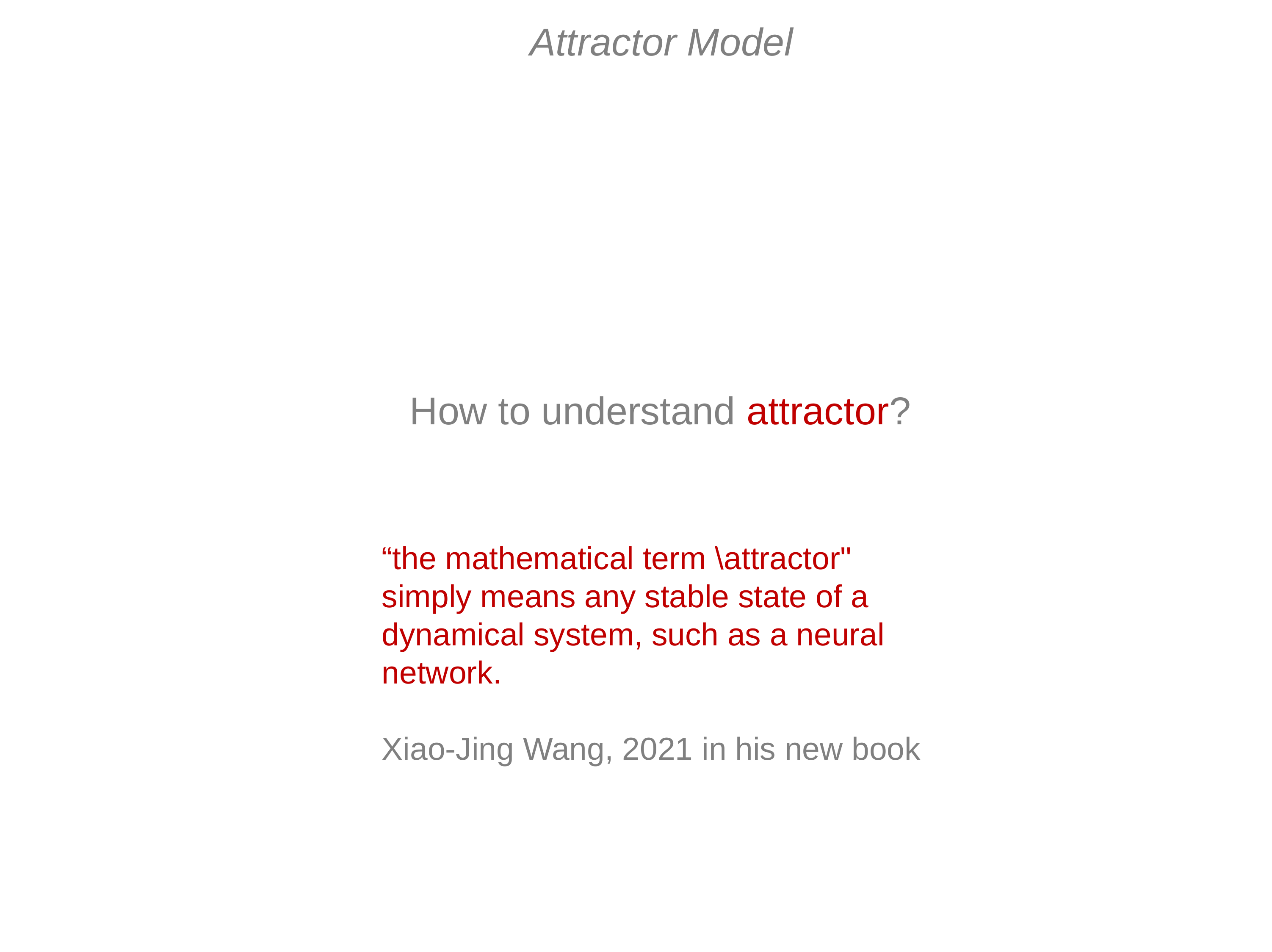

Attractor Model
How to understand attractor?
“the mathematical term \attractor"
simply means any stable state of a dynamical system, such as a neural network.

Xiao-Jing Wang, 2021 in his new book